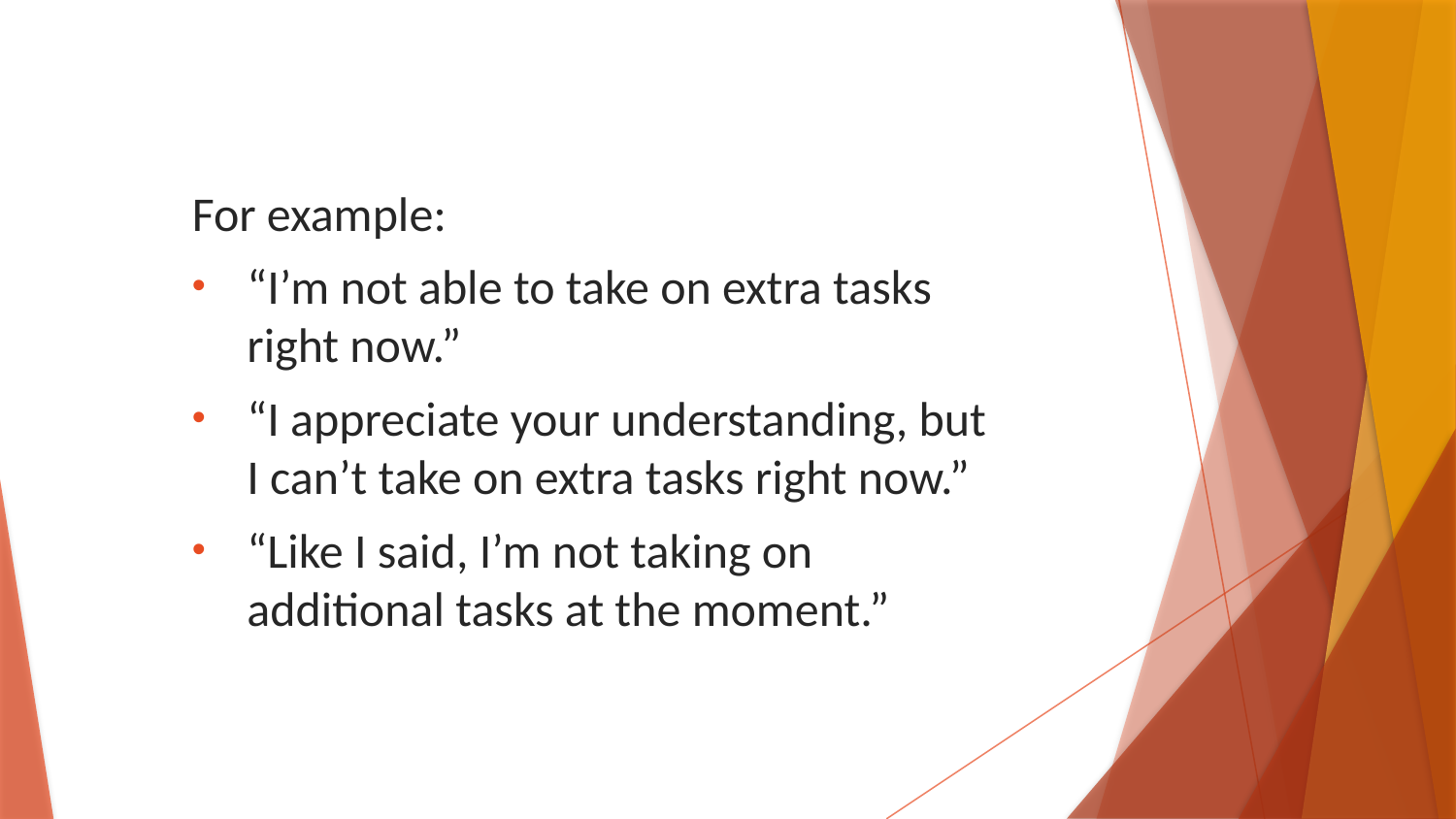

For example:
“I’m not able to take on extra tasks right now.”
“I appreciate your understanding, but I can’t take on extra tasks right now.”
“Like I said, I’m not taking on additional tasks at the moment.”